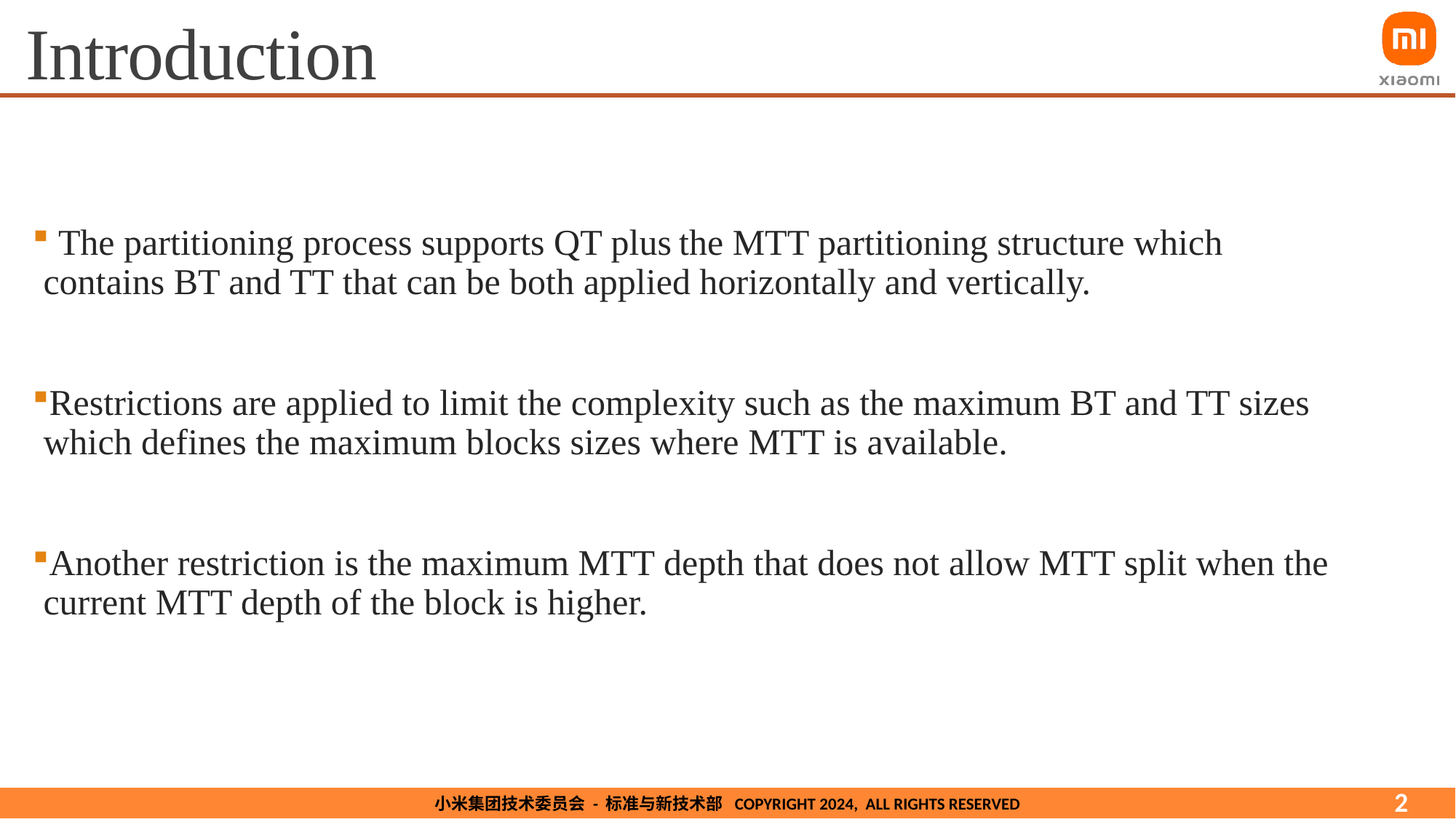

# Introduction

 The partitioning process supports QT plus the MTT partitioning structure which contains BT and TT that can be both applied horizontally and vertically.

Restrictions are applied to limit the complexity such as the maximum BT and TT sizes which defines the maximum blocks sizes where MTT is available.

Another restriction is the maximum MTT depth that does not allow MTT split when the current MTT depth of the block is higher.

2